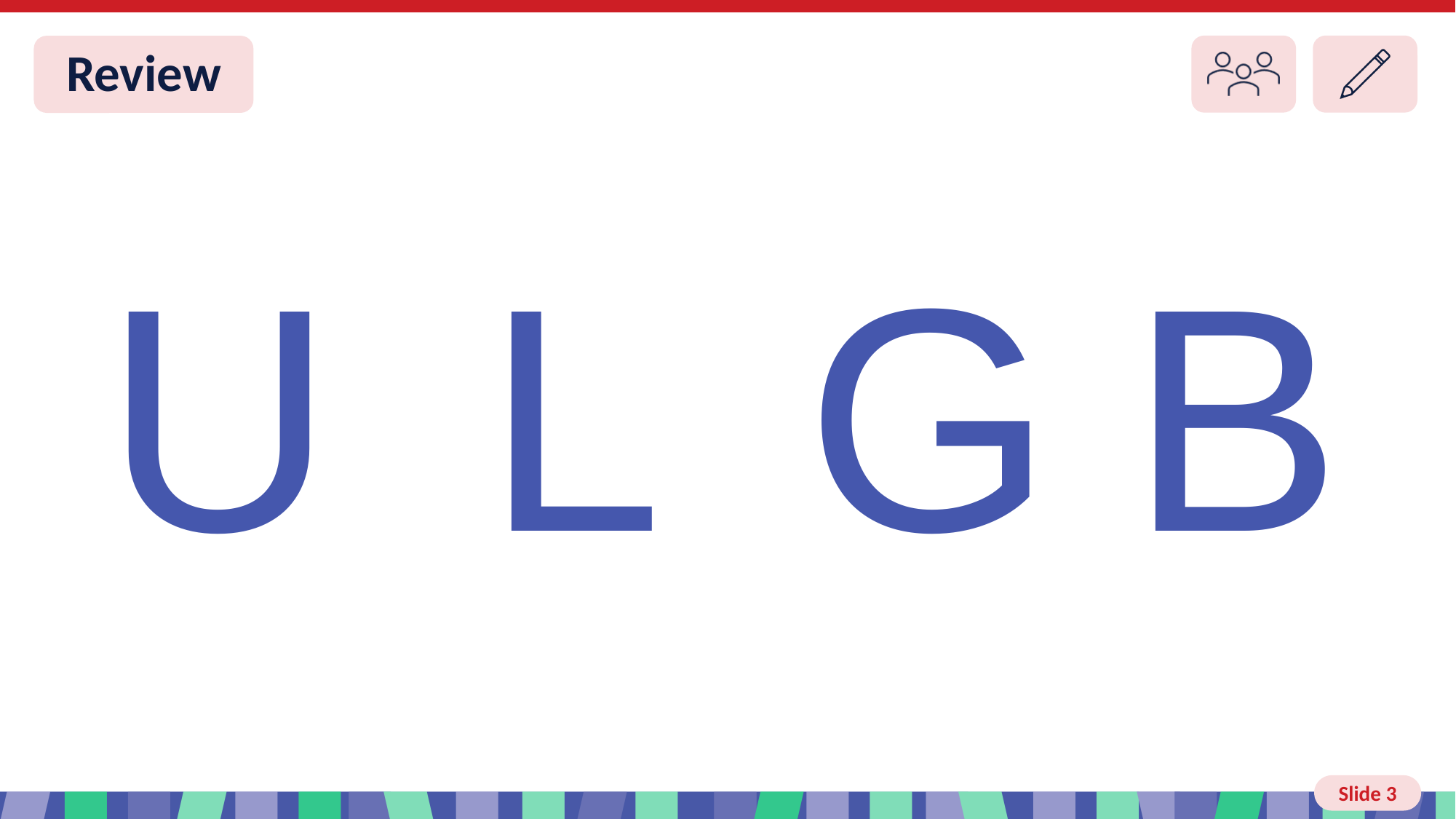

# Slide 3 Review
L
B
U
G